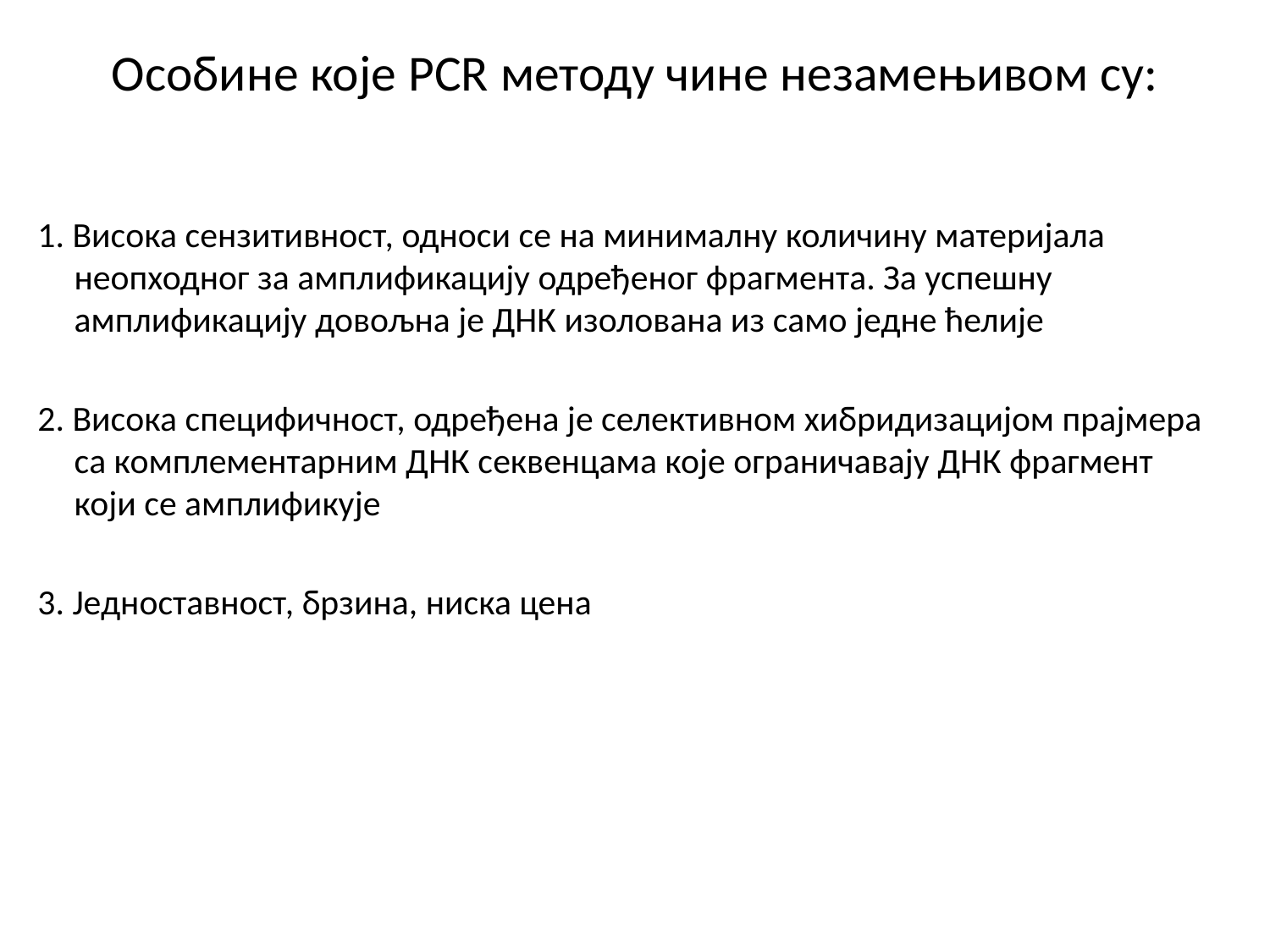

# Особине које PCR методу чине незамењивом су:
1. Висока сензитивност, односи се на минималну количину материјала неопходног за амплификацију одређеног фрагмента. За успешну амплификацију довољна је ДНК изолована из само једне ћелије

2. Висока специфичност, одређена је селективном хибридизацијом прајмера са комплементарним ДНК секвенцама које ограничавају ДНК фрагмент који се амплификује

3. Једноставност, брзина, ниска цена